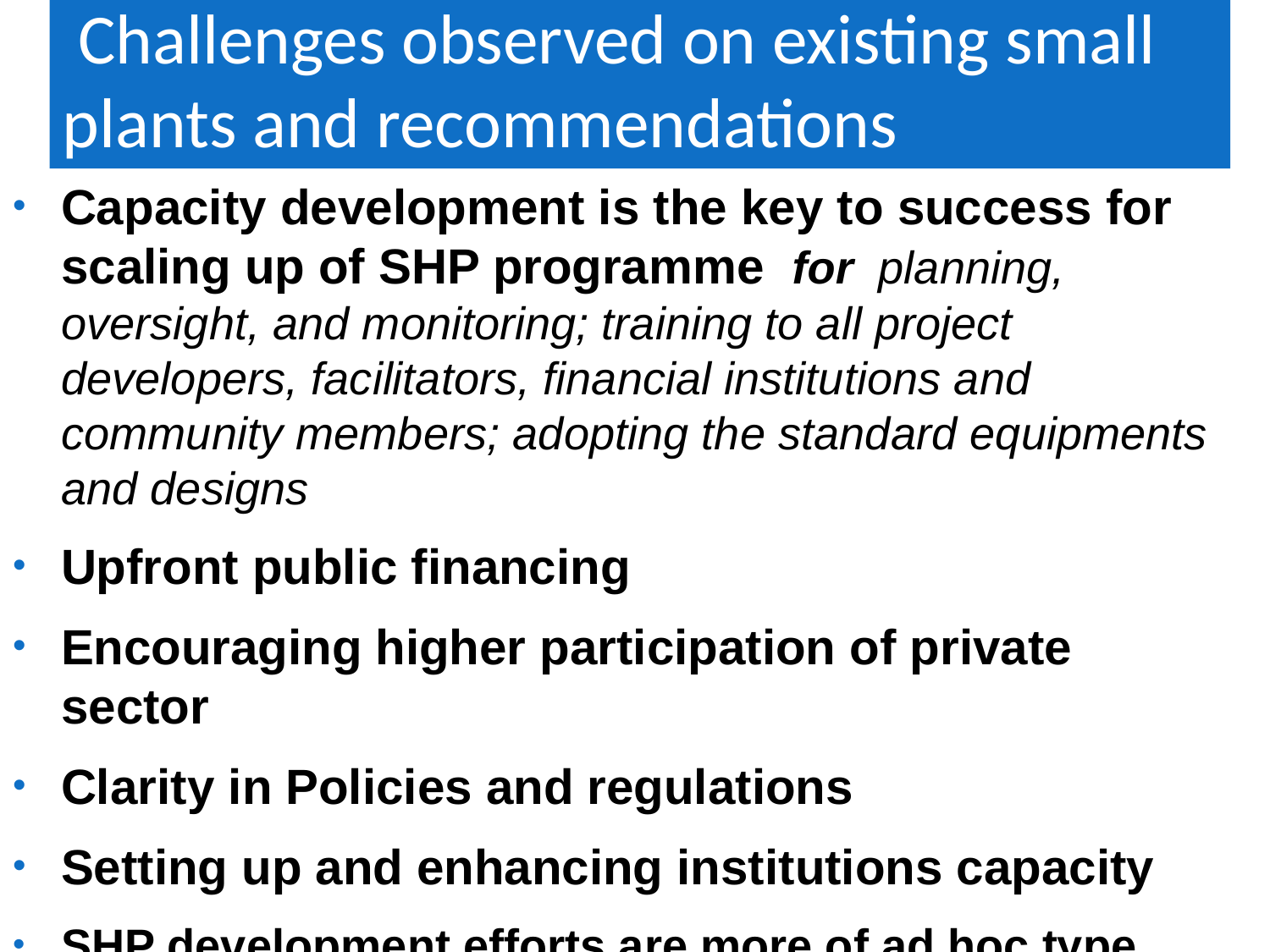

# Challenges observed on existing small plants and recommendations
Capacity development is the key to success for  scaling up of SHP programme  for  planning, oversight, and monitoring; training to all project developers, facilitators, financial institutions and community members; adopting the standard equipments and designs
Upfront public financing
Encouraging higher participation of private sector
Clarity in Policies and regulations
Setting up and enhancing institutions capacity
SHP development efforts are more of ad hoc type (lack of experience sharing, absence of business objectives)